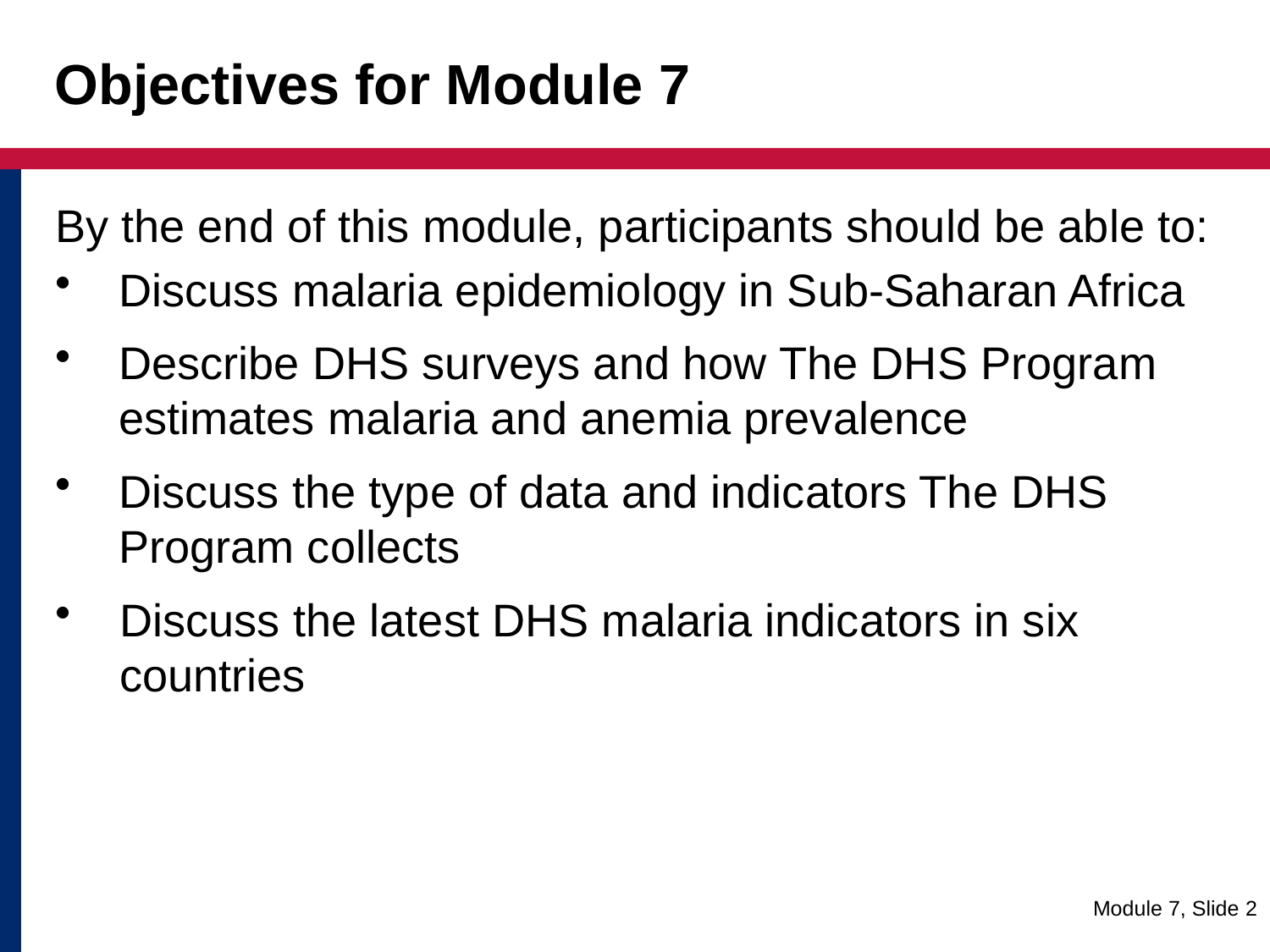

# Objectives for Module 7
By the end of this module, participants should be able to:
Discuss malaria epidemiology in Sub-Saharan Africa
Describe DHS surveys and how The DHS Program estimates malaria and anemia prevalence
Discuss the type of data and indicators The DHS Program collects
Discuss the latest DHS malaria indicators in six
countries
Module 7, Slide 2